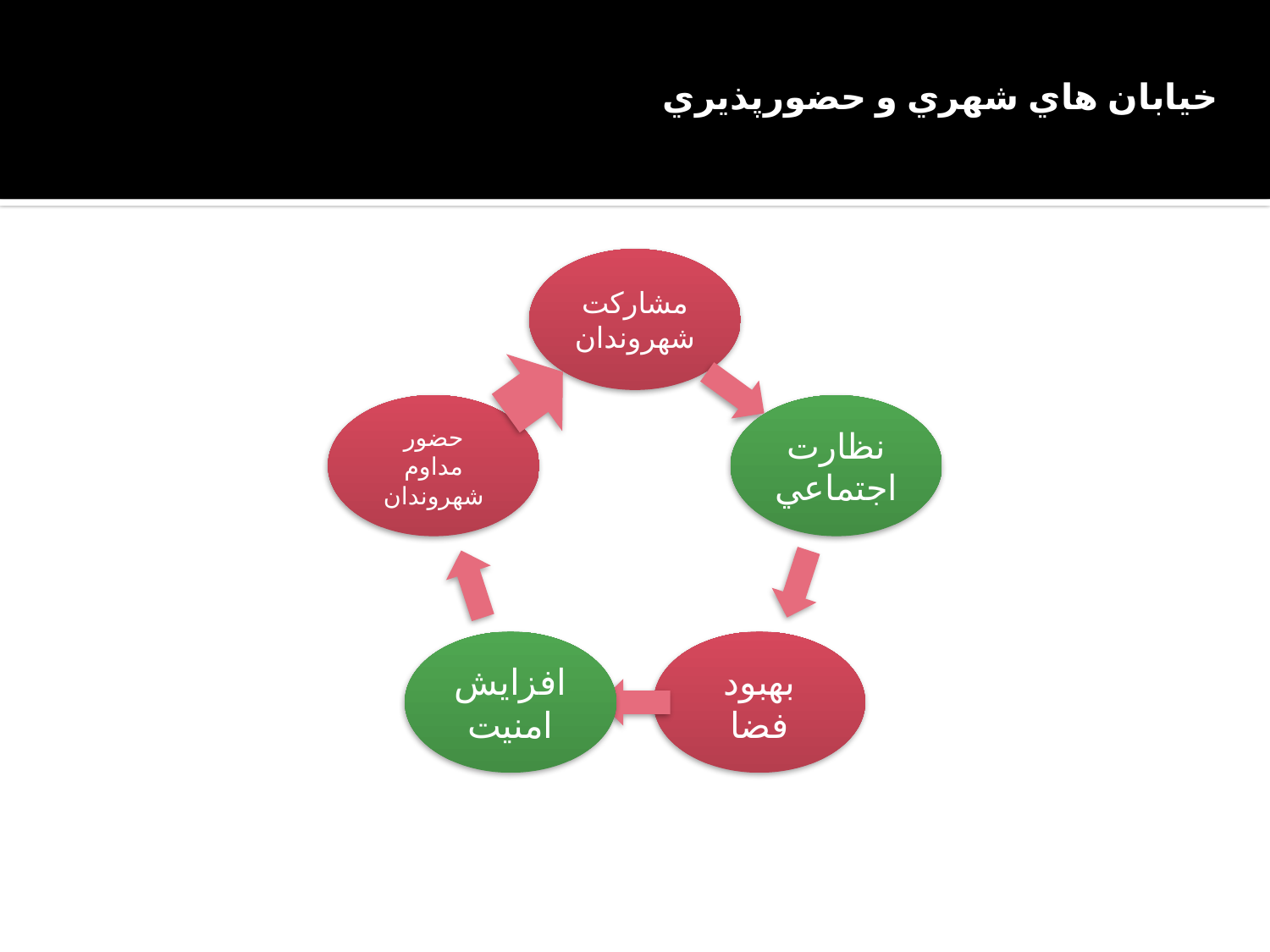

خيابان هاي شهري و حضورپذيري
مشاركت شهروندان
نظارت اجتماعي
بهبود فضا
افزايش امنيت
حضور مداوم شهروندان